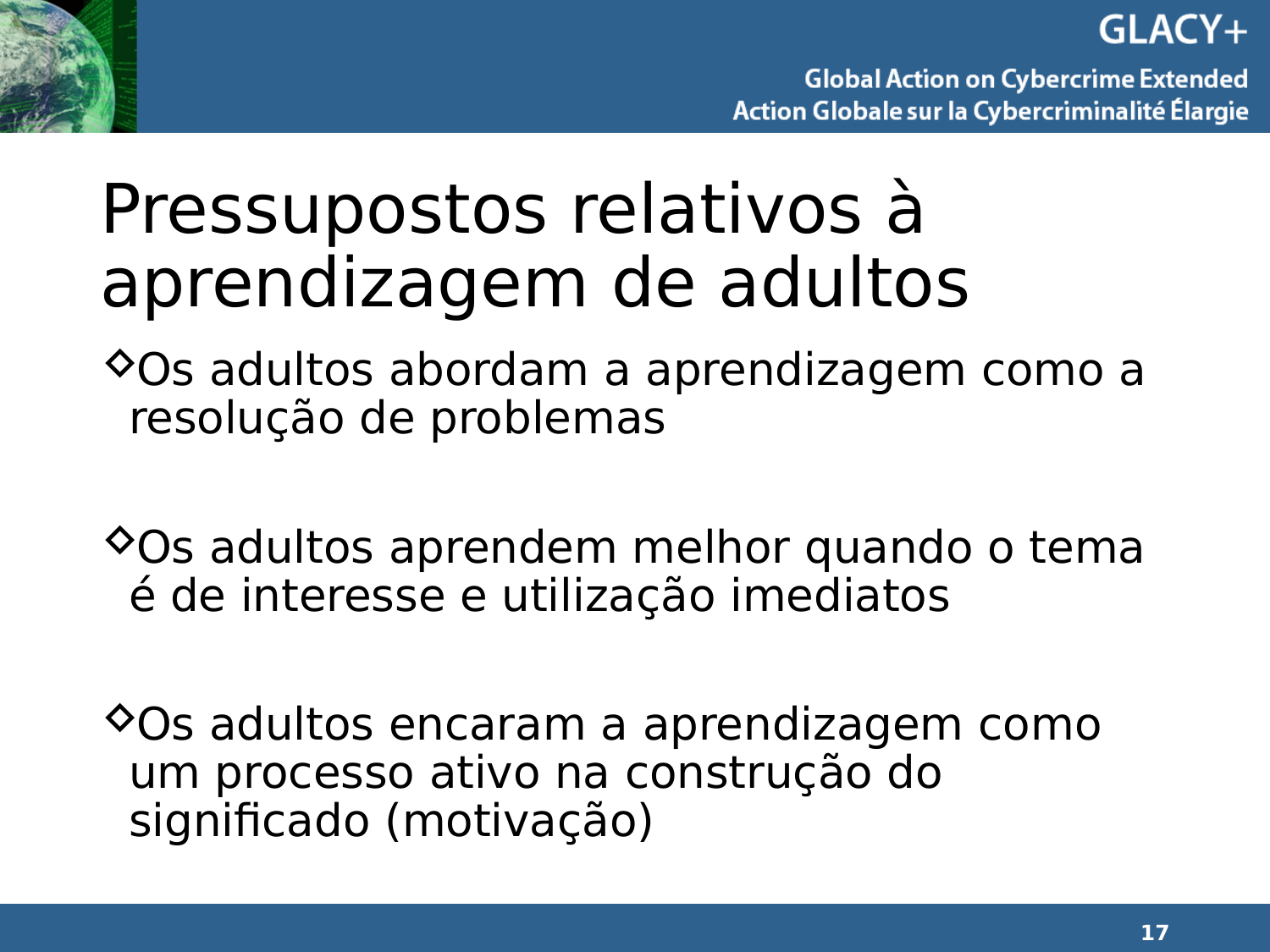

# Pressupostos relativos à aprendizagem de adultos
Os adultos abordam a aprendizagem como a resolução de problemas

Os adultos aprendem melhor quando o tema é de interesse e utilização imediatos

Os adultos encaram a aprendizagem como um processo ativo na construção do significado (motivação)

17